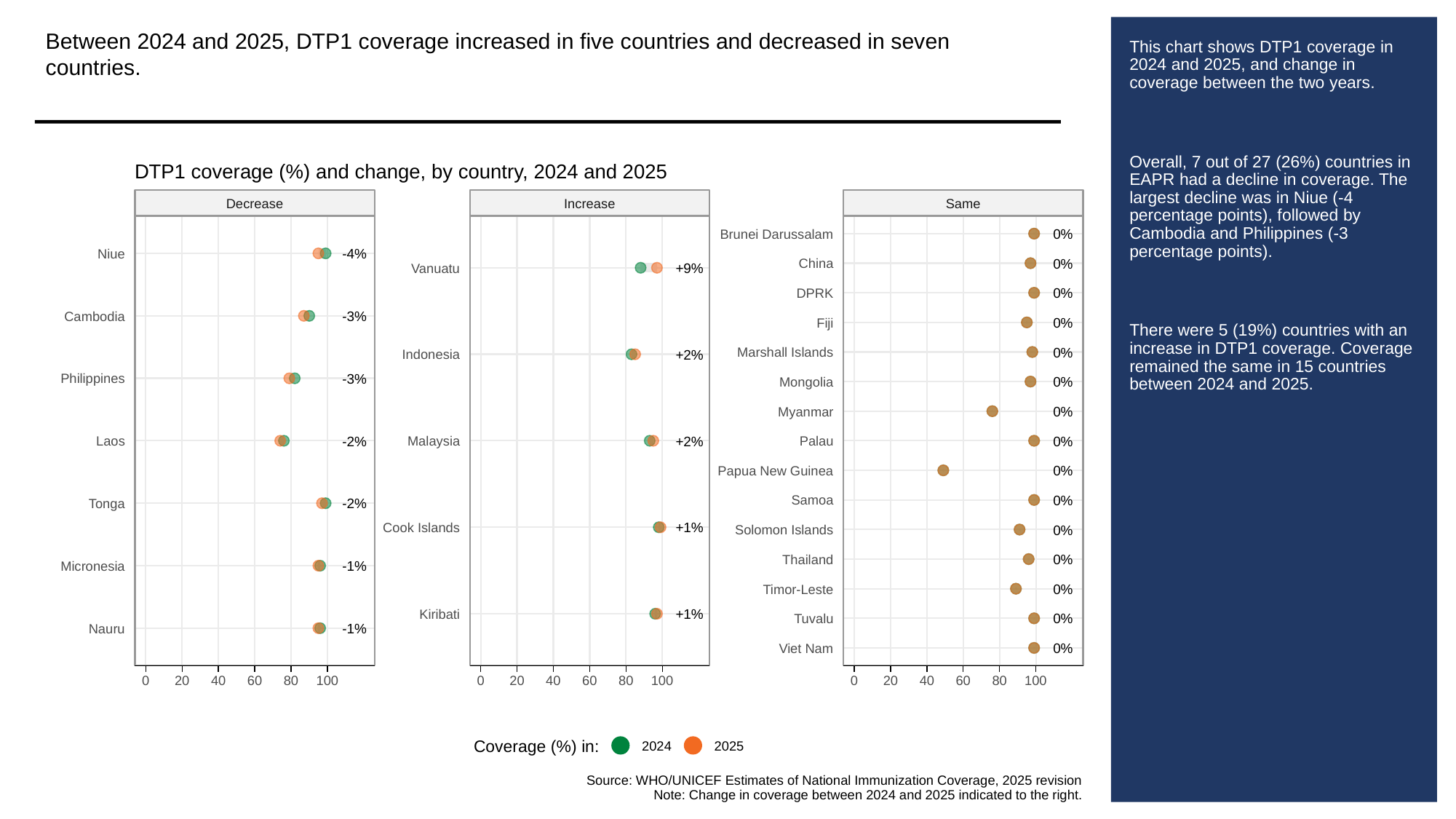

Between 2024 and 2025, DTP1 coverage increased in five countries and decreased in seven countries.
# This chart shows DTP1 coverage in 2024 and 2025, and change in coverage between the two years.

Overall, 7 out of 27 (26%) countries in EAPR had a decline in coverage. The largest decline was in Niue (-4 percentage points), followed by Cambodia and Philippines (-3 percentage points).

There were 5 (19%) countries with an increase in DTP1 coverage. Coverage remained the same in 15 countries between 2024 and 2025.

DTP1 coverage (%) and change, by country, 2024 and 2025

Decrease
Increase
Same

0%
Brunei Darussalam

-4%
Niue

0%
China

+9%
Vanuatu

0%
DPRK

-3%
Cambodia

0%
Fiji

0%
Marshall Islands

+2%
Indonesia

-3%
Philippines

0%
Mongolia

0%
Myanmar

-2%
+2%
0%
Laos
Malaysia
Palau

0%
Papua New Guinea

0%
Samoa

-2%
Tonga

+1%
Cook Islands

0%
Solomon Islands

0%
Thailand

-1%
Micronesia

0%
Timor-Leste

+1%
Kiribati

0%
Tuvalu

-1%
Nauru

0%
Viet Nam

0
20
40
60
80
100
0
20
40
60
80
100
0
20
40
60
80
100

Coverage (%) in:
2024
2025
Source: WHO/UNICEF Estimates of National Immunization Coverage, 2025 revision
Note: Change in coverage between 2024 and 2025 indicated to the right.